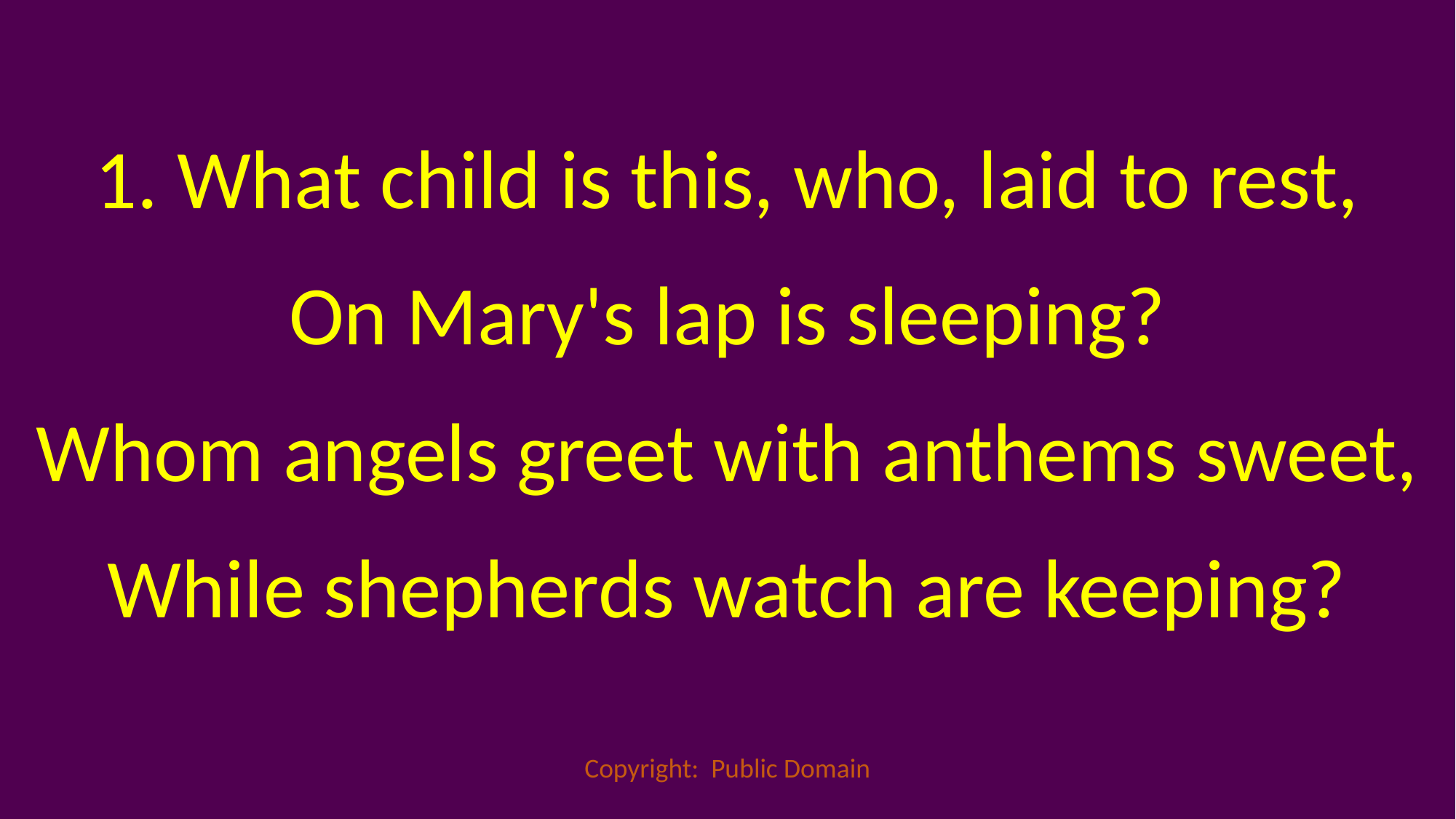

1. What child is this, who, laid to rest,
On Mary's lap is sleeping?
Whom angels greet with anthems sweet,
While shepherds watch are keeping?
Copyright:  Public Domain